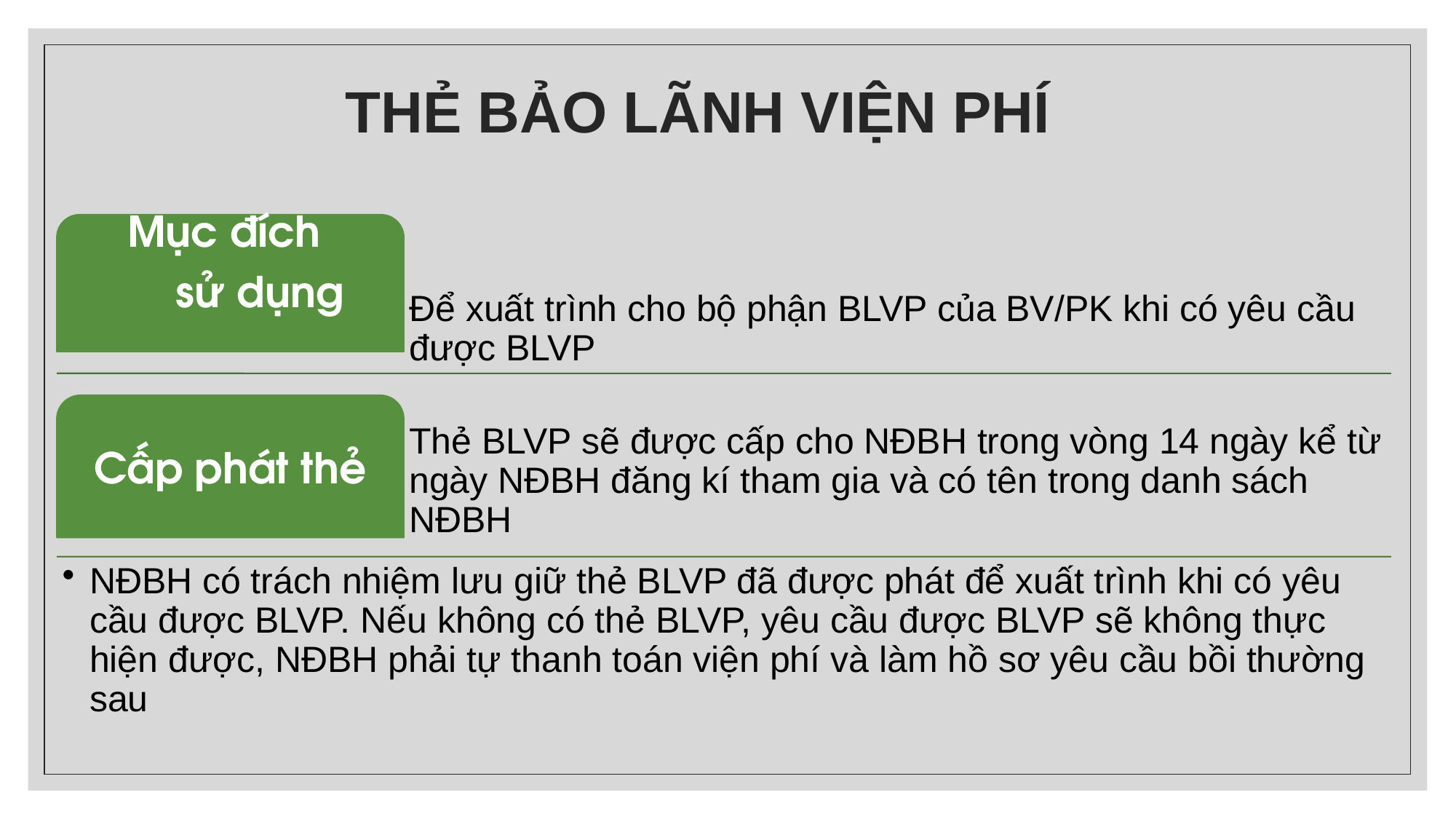

# THẺ BẢO LÃNH VIỆN PHÍ
Để xuất trình cho bộ phận BLVP của BV/PK khi có yêu cầu được BLVP
Mục đích
     sử dụng
Thẻ BLVP sẽ được cấp cho NĐBH trong vòng 14 ngày kể từ ngày NĐBH đăng kí tham gia và có tên trong danh sách NĐBH
Cấp phát thẻ
NĐBH có trách nhiệm lưu giữ thẻ BLVP đã được phát để xuất trình khi có yêu cầu được BLVP. Nếu không có thẻ BLVP, yêu cầu được BLVP sẽ không thực hiện được, NĐBH phải tự thanh toán viện phí và làm hồ sơ yêu cầu bồi thường sau